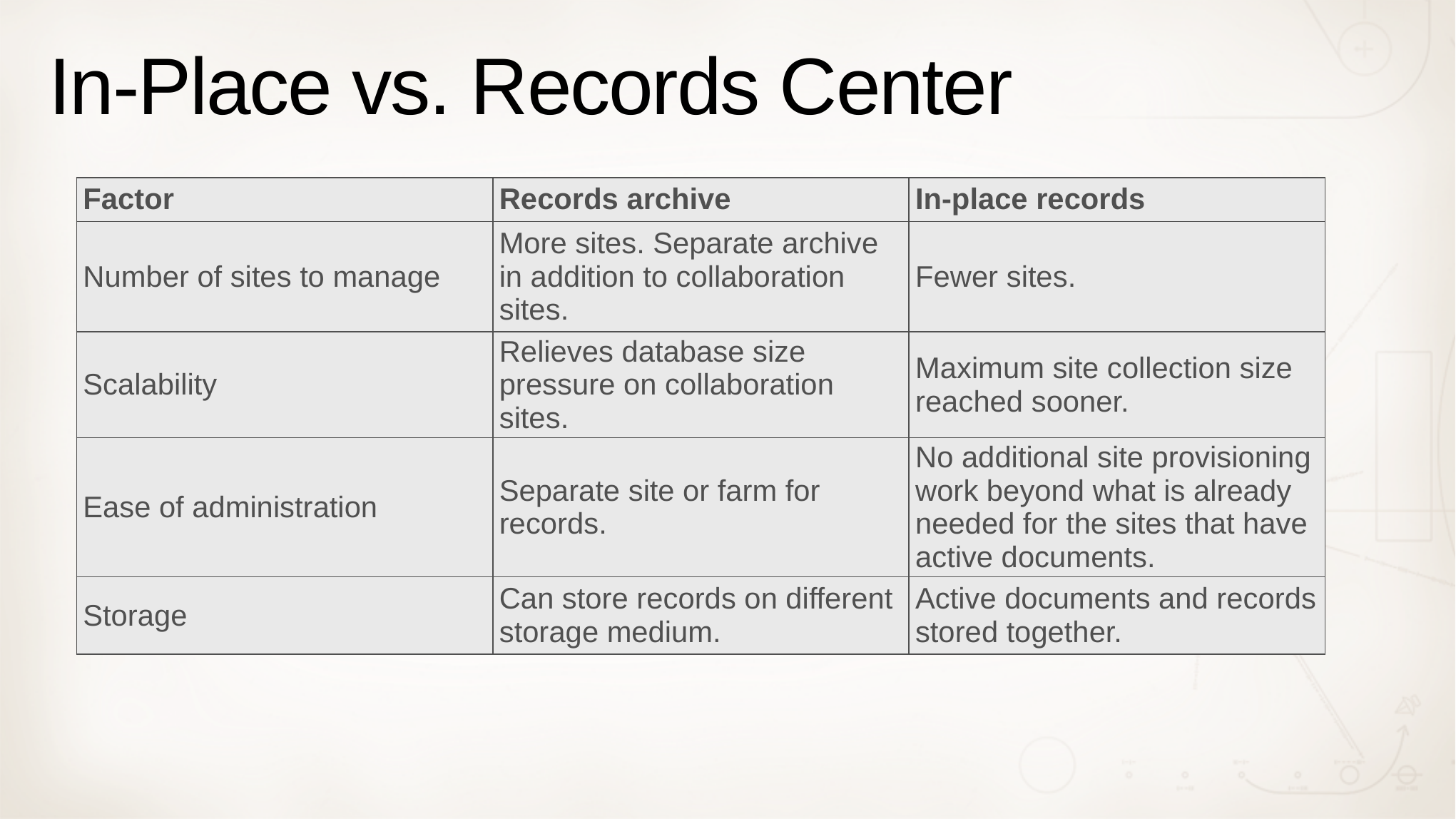

# In-Place vs. Records Center
| Factor | Records archive | In-place records |
| --- | --- | --- |
| Number of sites to manage | More sites. Separate archive in addition to collaboration sites. | Fewer sites. |
| Scalability | Relieves database size pressure on collaboration sites. | Maximum site collection size reached sooner. |
| Ease of administration | Separate site or farm for records. | No additional site provisioning work beyond what is already needed for the sites that have active documents. |
| Storage | Can store records on different storage medium. | Active documents and records stored together. |